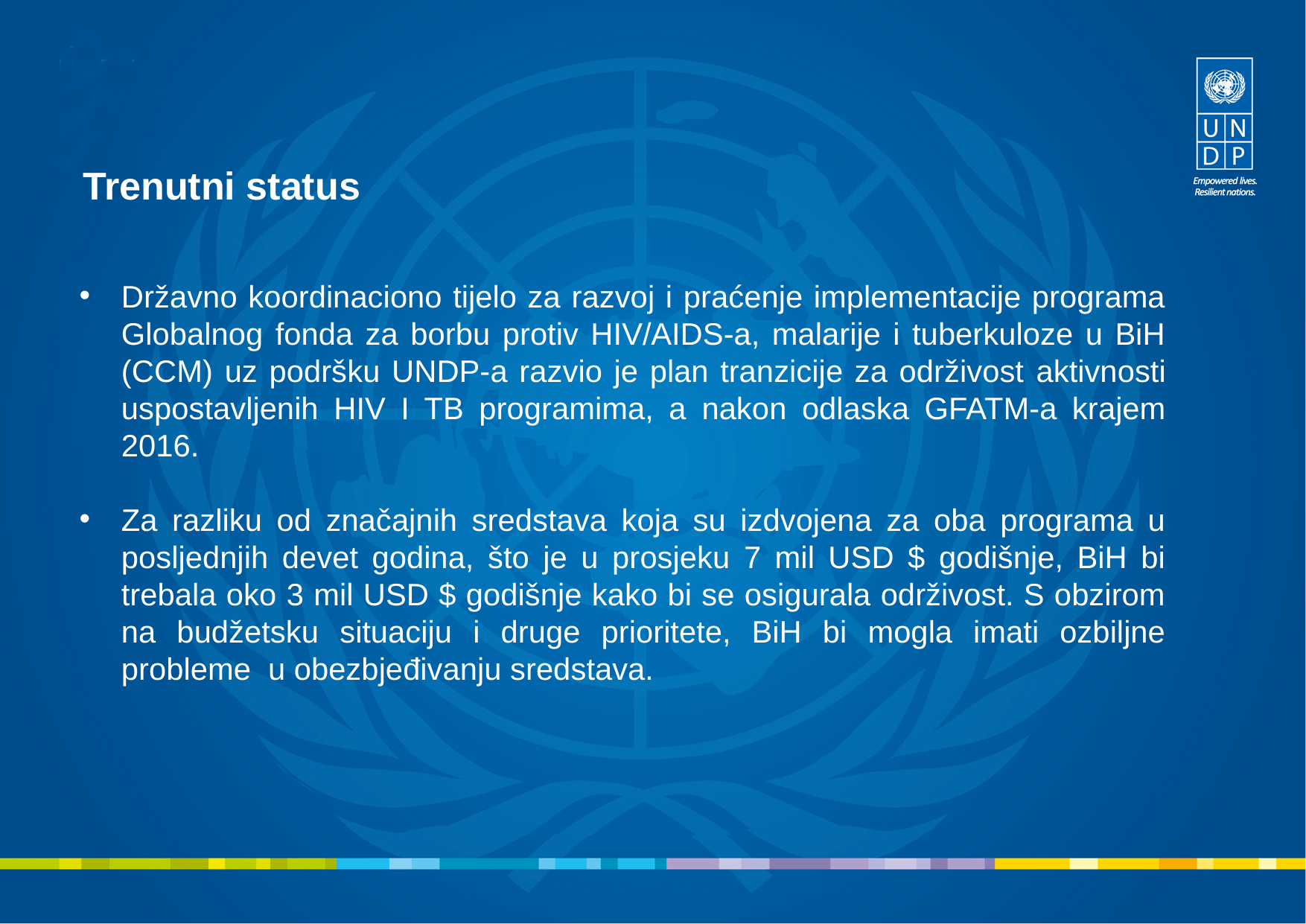

Trenutni status
Državno koordinaciono tijelo za razvoj i praćenje implementacije programa Globalnog fonda za borbu protiv HIV/AIDS-a, malarije i tuberkuloze u BiH (CCM) uz podršku UNDP-a razvio je plan tranzicije za održivost aktivnosti uspostavljenih HIV I TB programima, a nakon odlaska GFATM-a krajem 2016.

Za razliku od značajnih sredstava koja su izdvojena za oba programa u posljednjih devet godina, što je u prosjeku 7 mil USD $ godišnje, BiH bi trebala oko 3 mil USD $ godišnje kako bi se osigurala održivost. S obzirom na budžetsku situaciju i druge prioritete, BiH bi mogla imati ozbiljne probleme  u obezbjeđivanju sredstava.